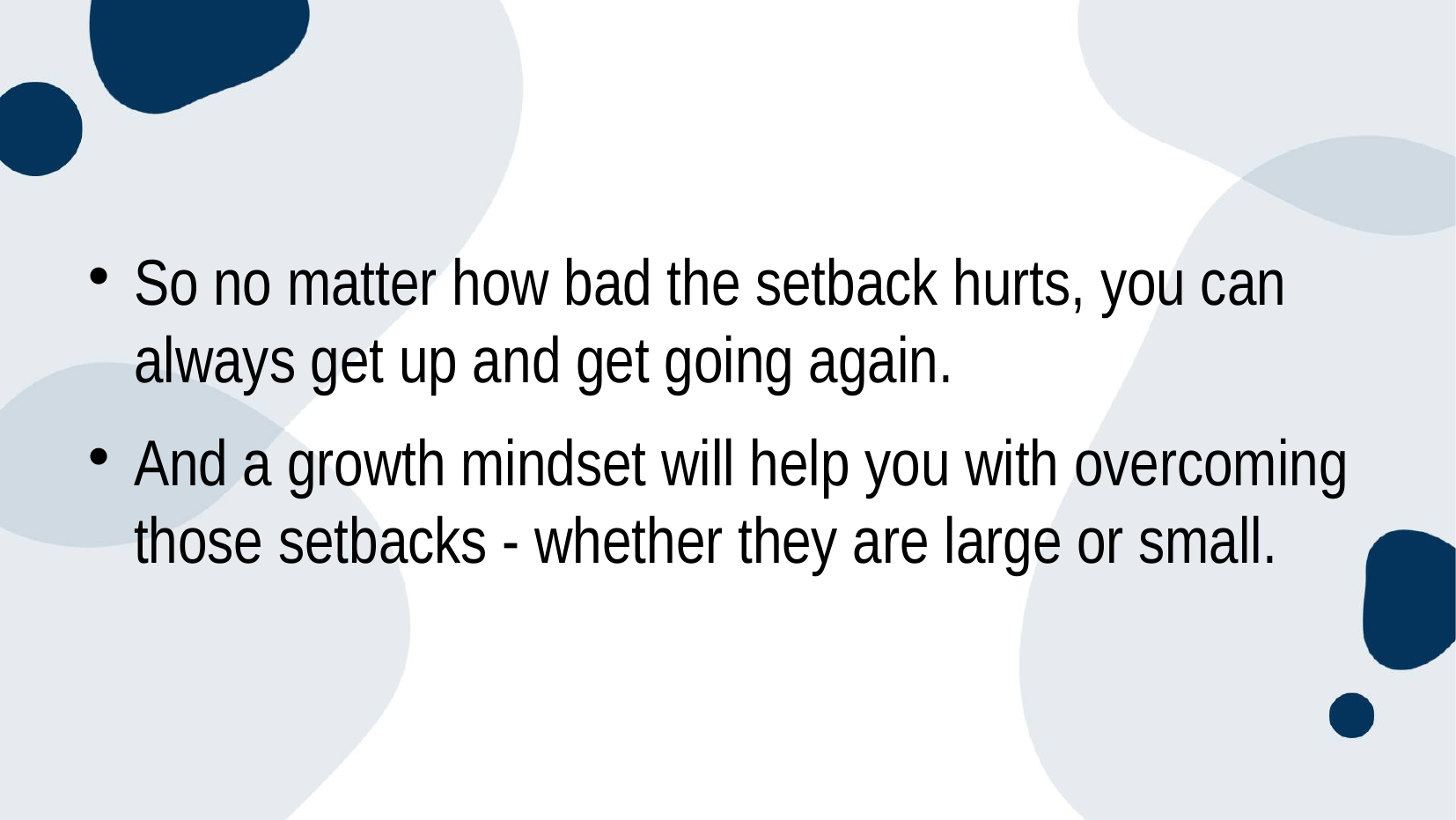

#
So no matter how bad the setback hurts, you can always get up and get going again.
And a growth mindset will help you with overcoming those setbacks - whether they are large or small.